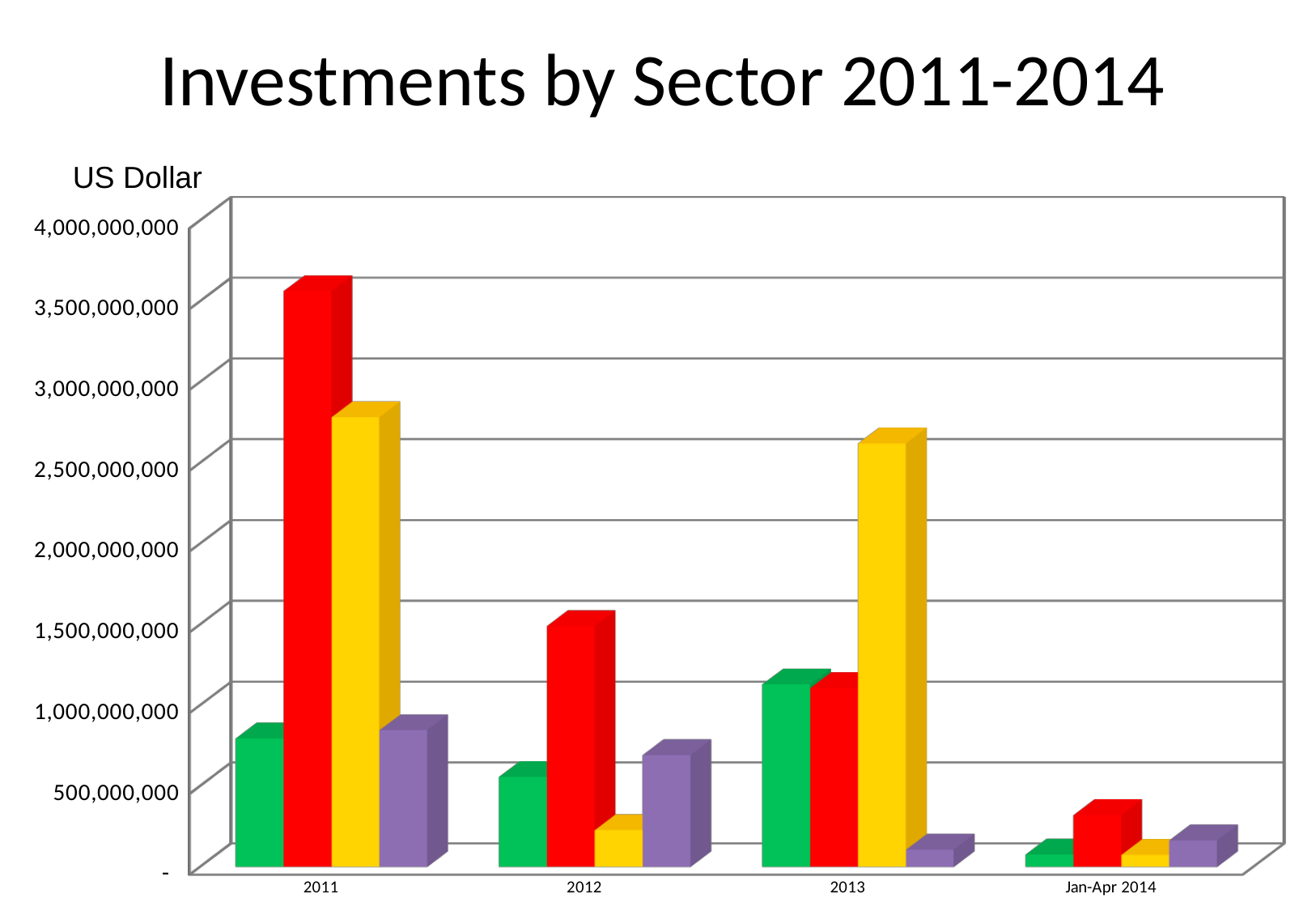

# Investments by Sector 2011-2014
US Dollar

[unsupported chart]